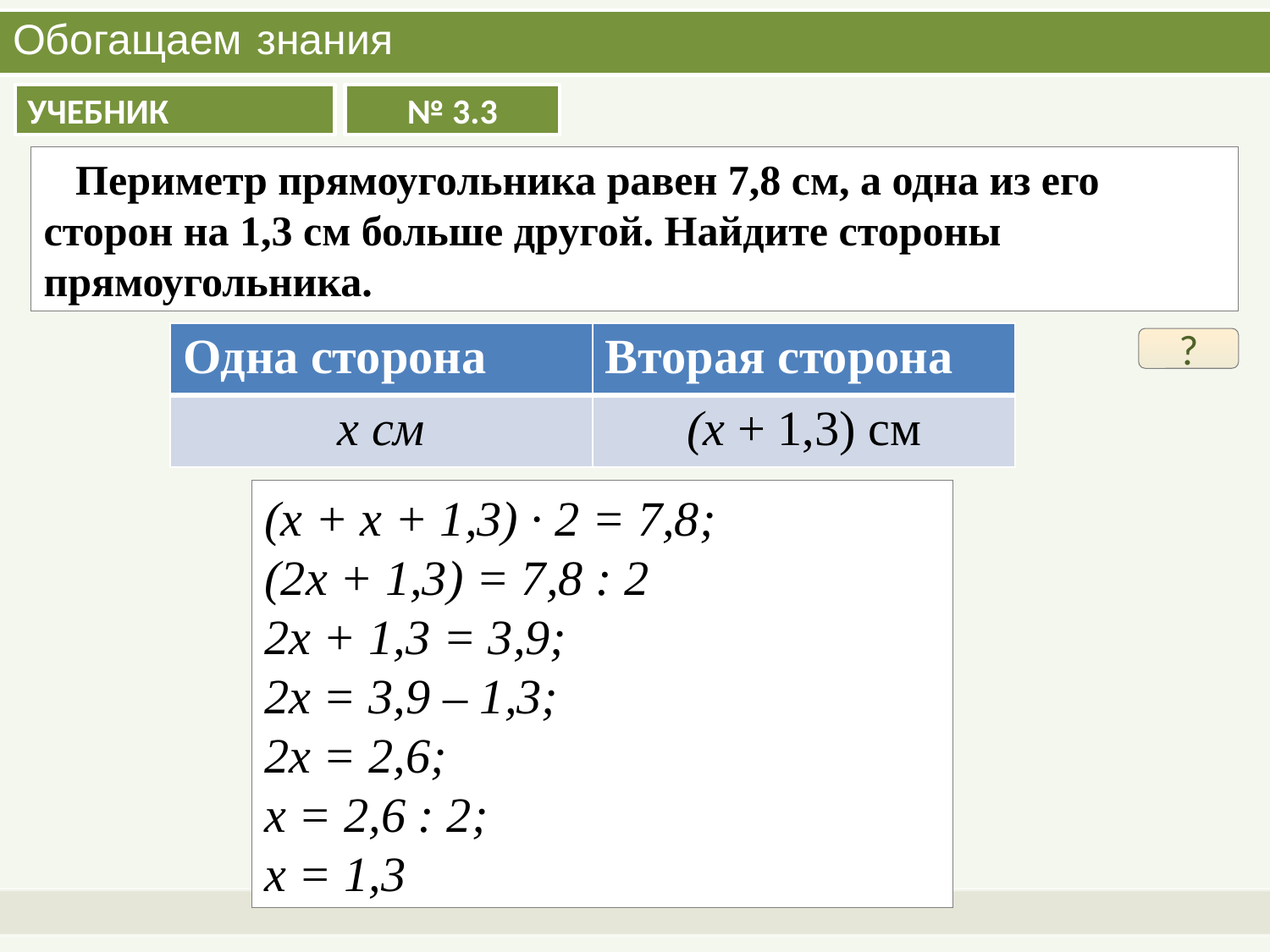

# Обогащаем знания

УЧЕБНИК
№ 3.3
   Периметр прямоугольника равен 7,8 см, а одна из его сторон на 1,3 см больше другой. Найдите стороны прямоугольника.
| Одна сторона | Вторая сторона |
| --- | --- |
| х см | (х + 1,3) см |
?
(х + х + 1,3) ∙ 2 = 7,8;
(2х + 1,3) = 7,8 : 2
2х + 1,3 = 3,9;
2х = 3,9 – 1,3;
2х = 2,6;
х = 2,6 : 2;
х = 1,3